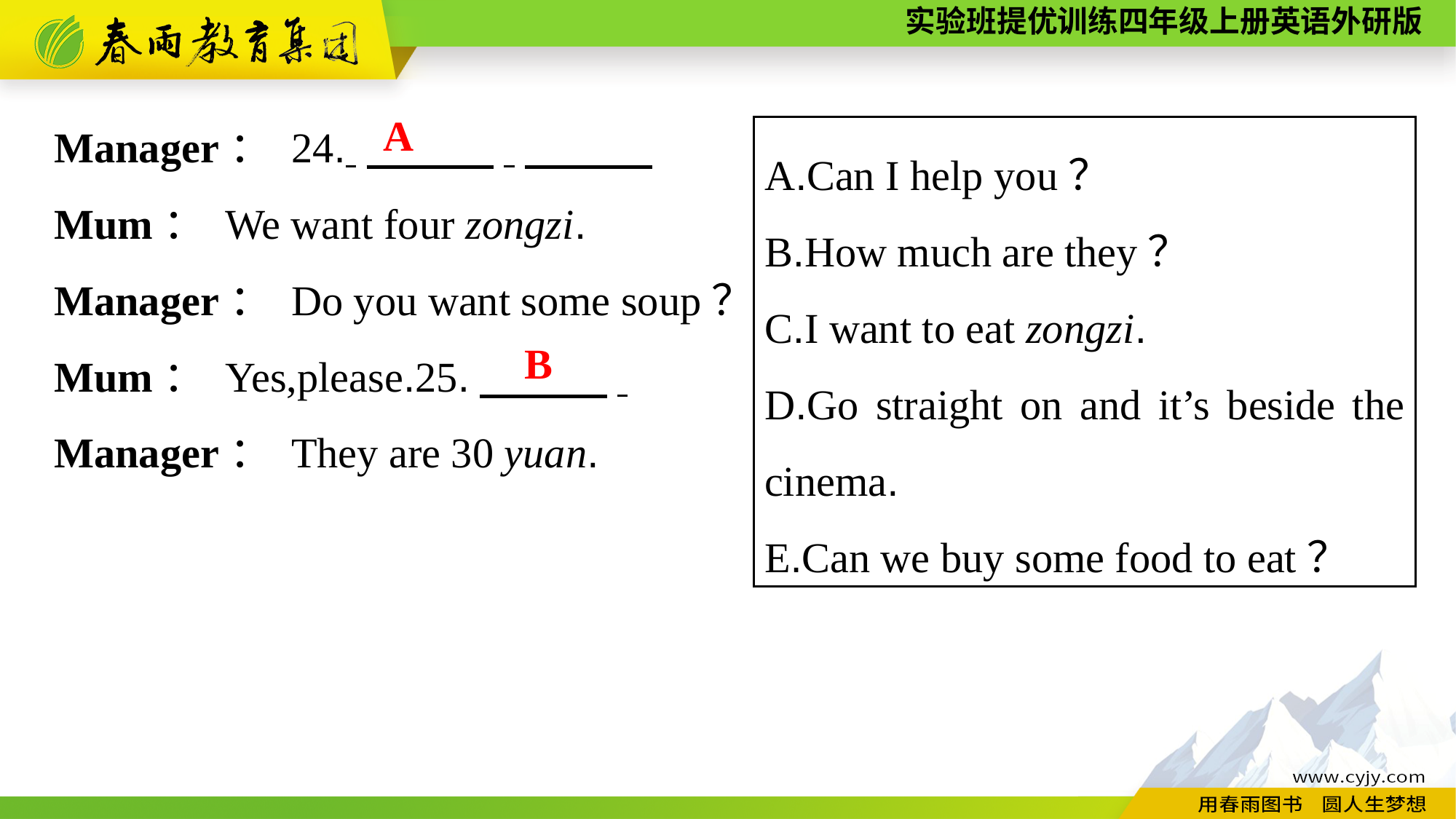

Manager： 24. 　　　.
Mum： We want four zongzi.
Manager： Do you want some soup？
Mum： Yes,please.25.　　　.
Manager： They are 30 yuan.
A
A.Can I help you？
B.How much are they？
C.I want to eat zongzi.
D.Go straight on and it’s beside the cinema.
E.Can we buy some food to eat？
B